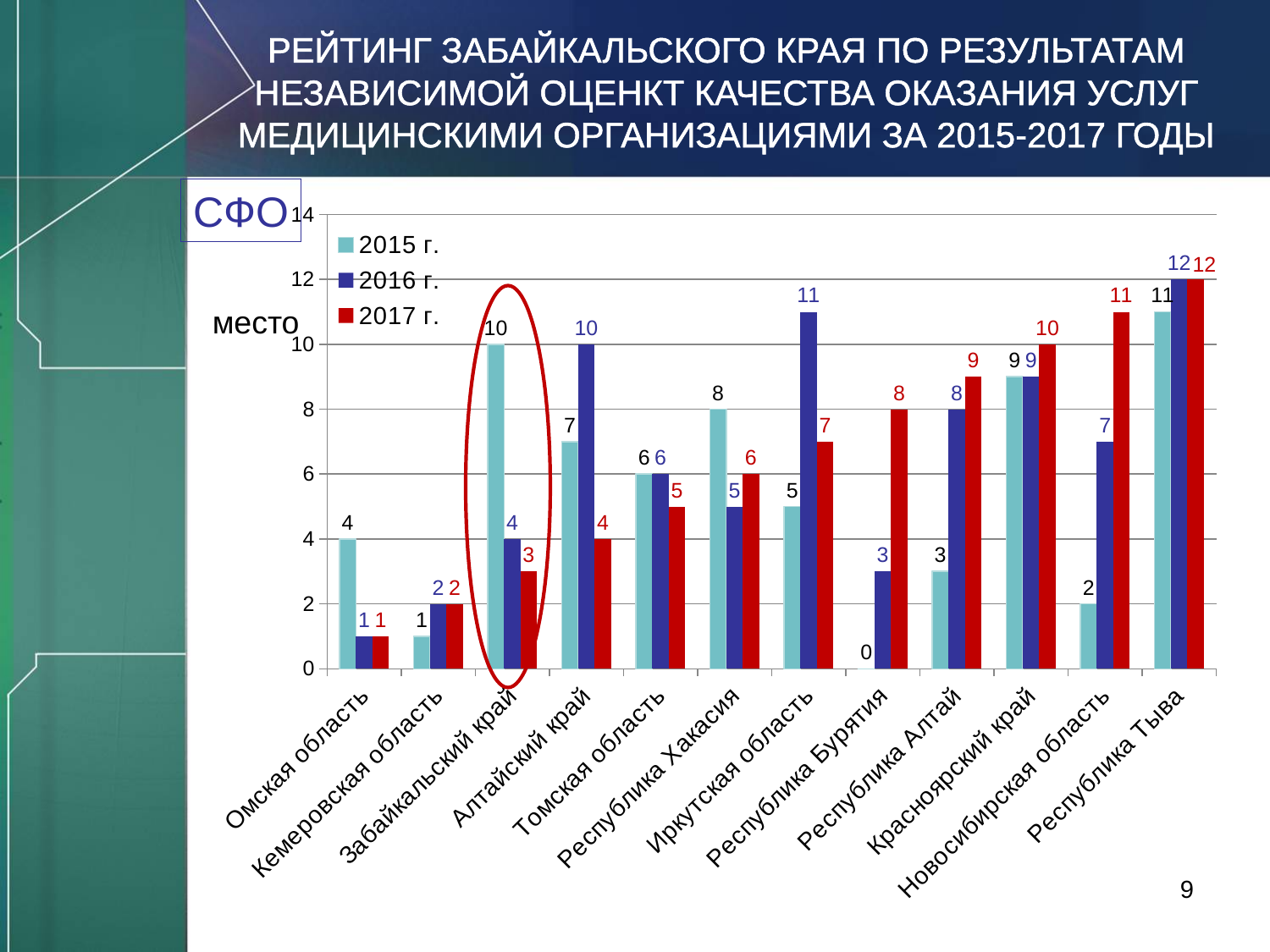

РЕЙТИНГ ЗАБАЙКАЛЬСКОГО КРАЯ ПО РЕЗУЛЬТАТАМ НЕЗАВИСИМОЙ ОЦЕНКТ КАЧЕСТВА ОКАЗАНИЯ УСЛУГ МЕДИЦИНСКИМИ ОРГАНИЗАЦИЯМИ ЗА 2015-2017 ГОДЫ
СФО

### Chart

| Category | 2015 г. | 2016 г. | 2017 г. |
|---|---|---|---|
| Омская область | 4.0 | 1.0 | 1.0 |
| Кемеровская область | 1.0 | 2.0 | 2.0 |
| Забайкальский край | 10.0 | 4.0 | 3.0 |
| Алтайский край | 7.0 | 10.0 | 4.0 |
| Томская область | 6.0 | 6.0 | 5.0 |
| Республика Хакасия | 8.0 | 5.0 | 6.0 |
| Иркутская область | 5.0 | 11.0 | 7.0 |
| Республика Бурятия | 0.0 | 3.0 | 8.0 |
| Республика Алтай | 3.0 | 8.0 | 9.0 |
| Красноярский край | 9.0 | 9.0 | 10.0 |
| Новосибирская область | 2.0 | 7.0 | 11.0 |
| Республика Тыва | 11.0 | 12.0 | 12.0 |
место
9